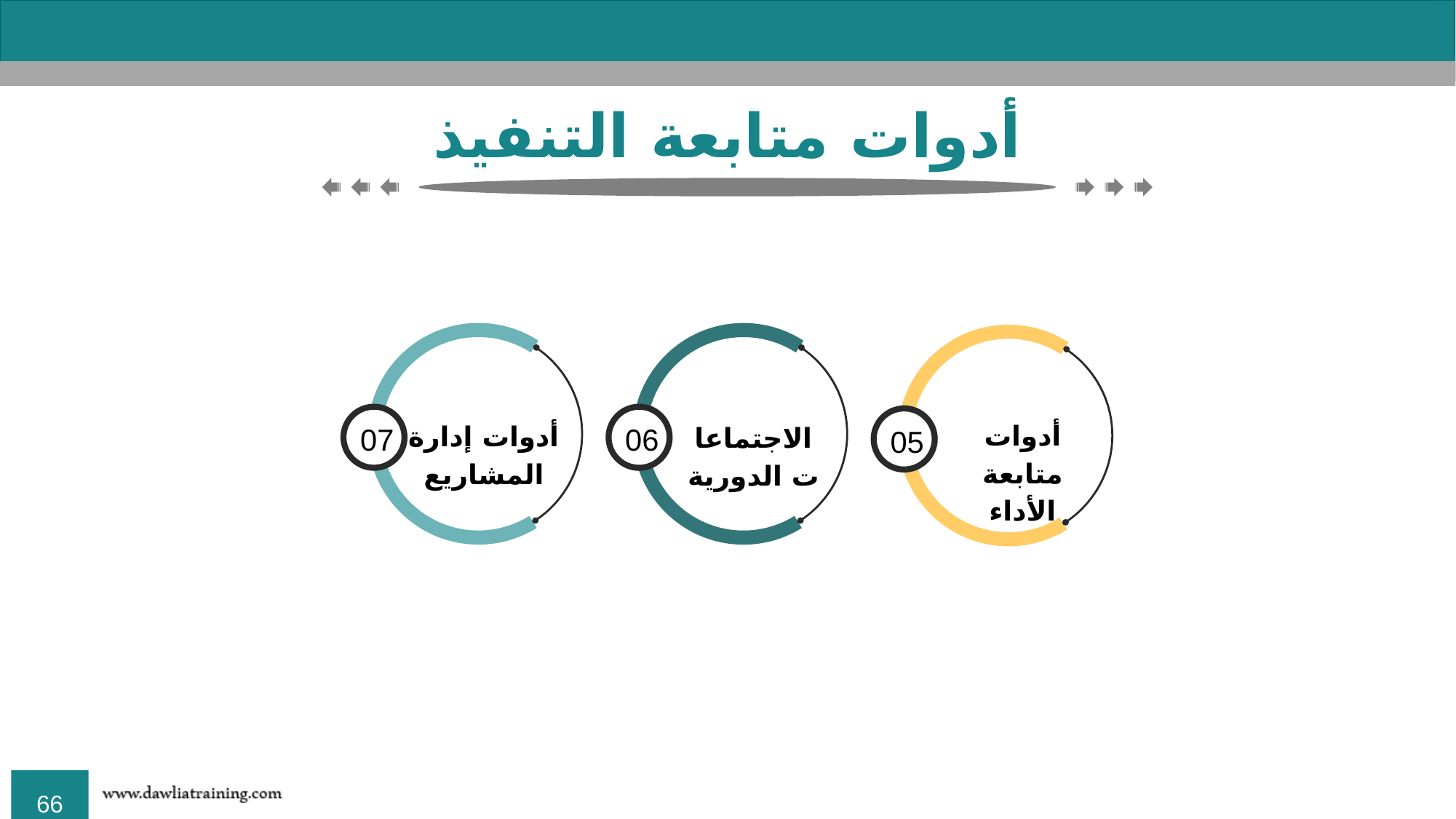

أدوات متابعة التنفيذ

07
أدوات إدارة المشاريع

06
الاجتماعات الدورية

05
أدوات متابعة الأداء